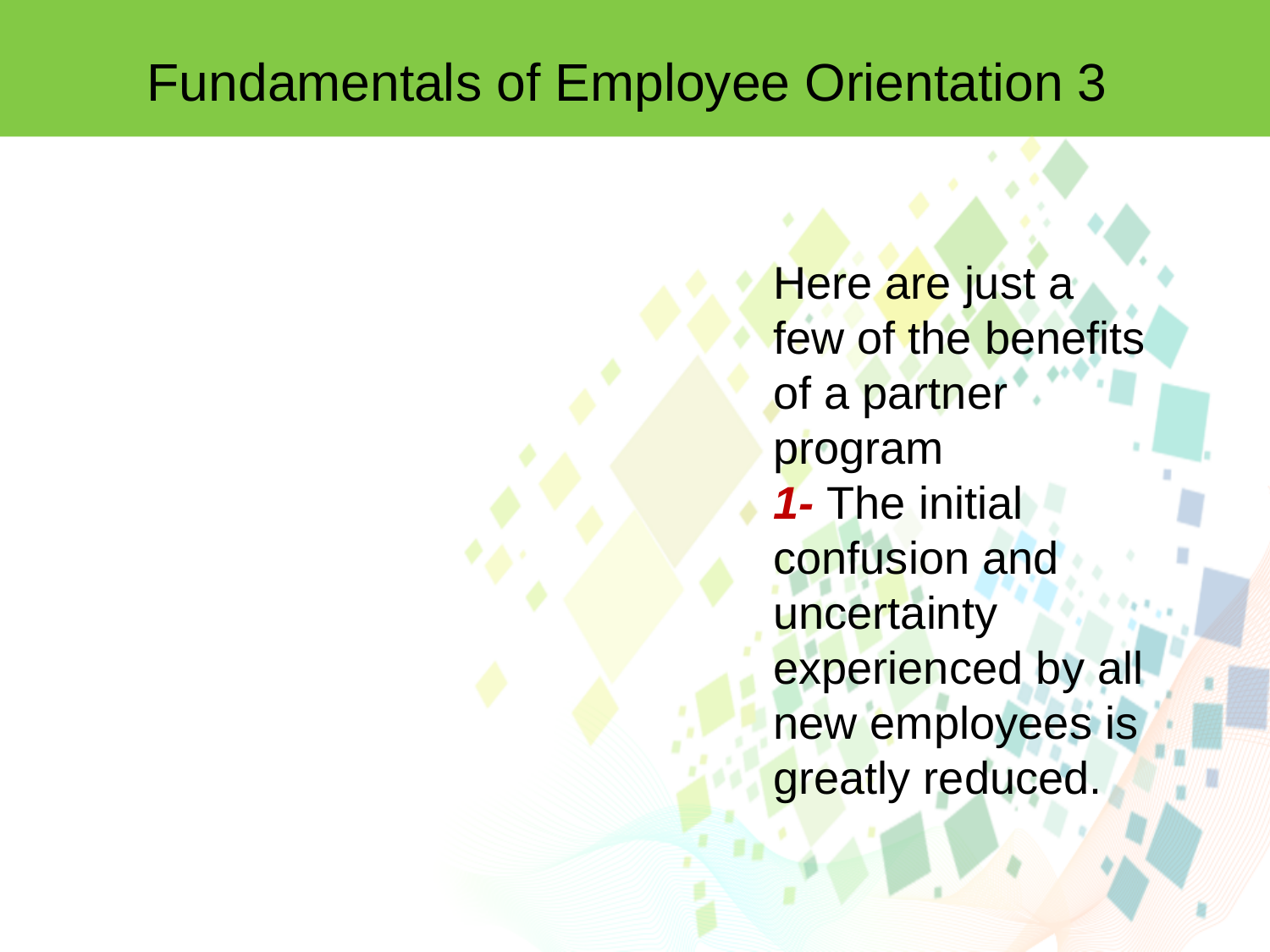

Fundamentals of Employee Orientation 3
Here are just a
few of the benefits of a partner program
1- The initial confusion and uncertainty experienced by all new employees is
greatly reduced.